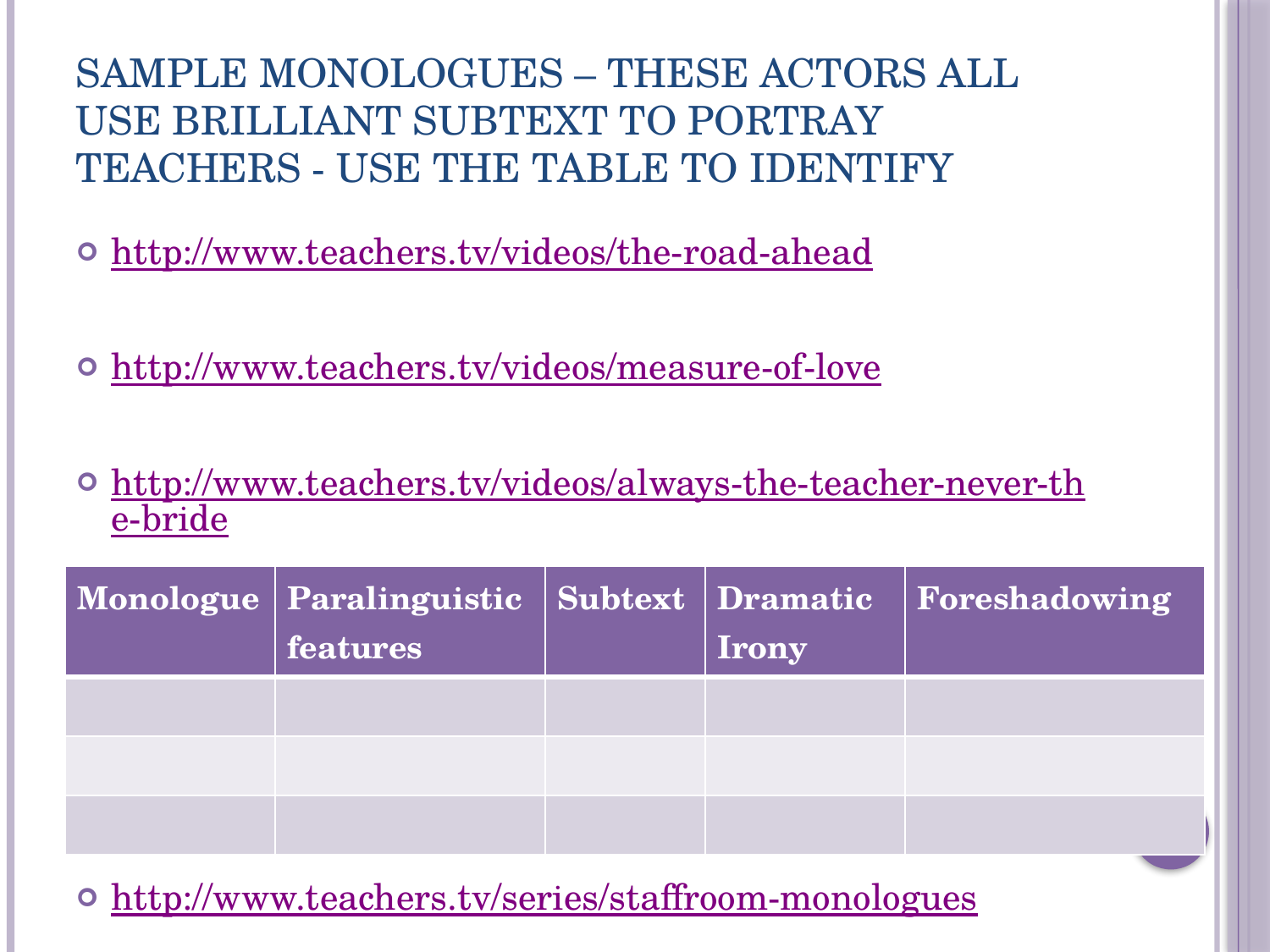

# Sample monologues – these actors all use brilliant subtext to portray teachers - use the table to identify
http://www.teachers.tv/videos/the-road-ahead

http://www.teachers.tv/videos/measure-of-love

http://www.teachers.tv/videos/always-the-teacher-never-the-bride

http://www.teachers.tv/series/staffroom-monologues

| Monologue | Paralinguistic features | Subtext | Dramatic Irony | Foreshadowing |
| --- | --- | --- | --- | --- |
|  |  |  |  |  |
|  |  |  |  |  |
|  |  |  |  |  |